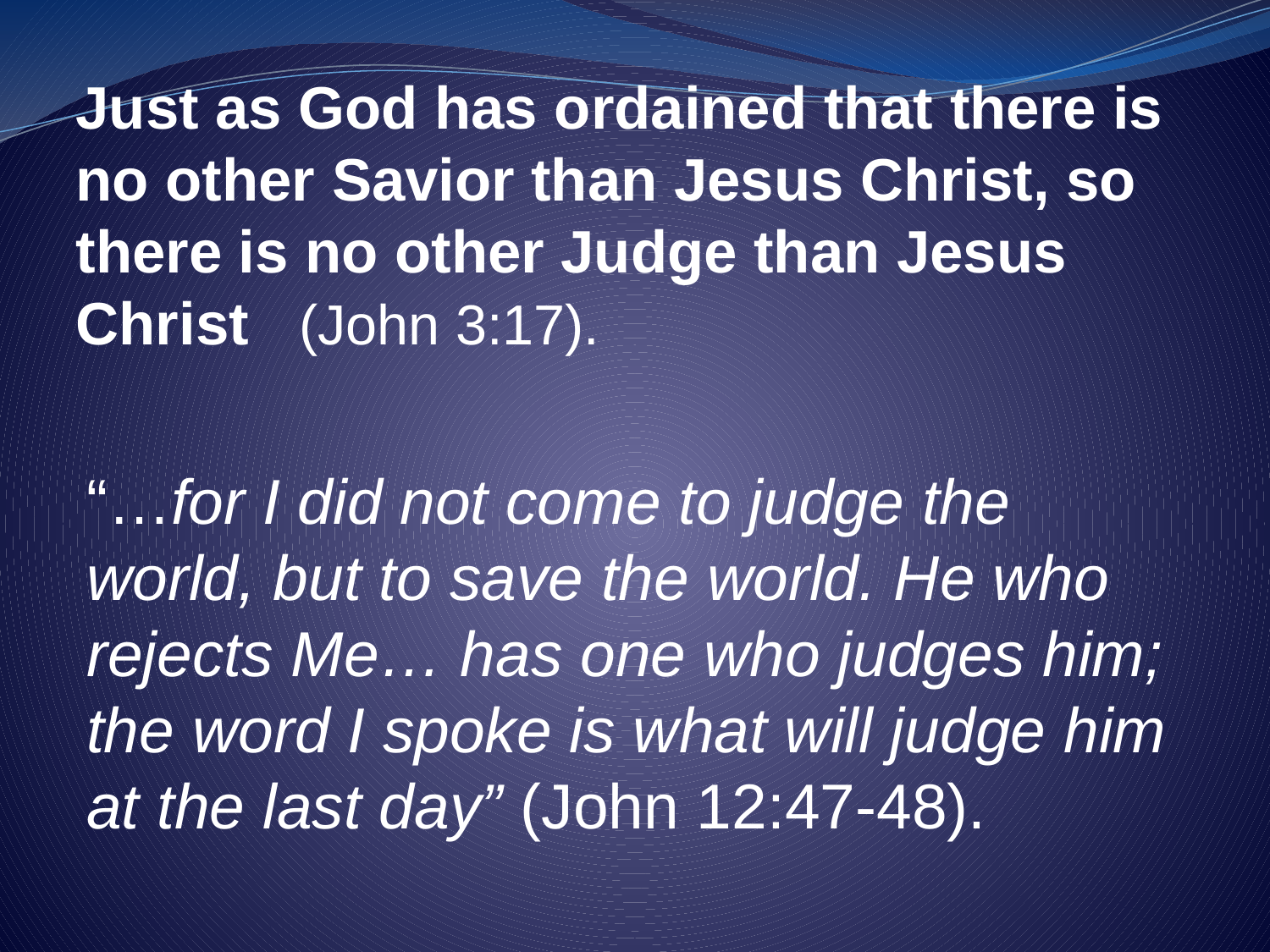

Just as God has ordained that there is no other Savior than Jesus Christ, so there is no other Judge than Jesus Christ   (John 3:17).
“…for I did not come to judge the world, but to save the world. He who rejects Me… has one who judges him; the word I spoke is what will judge him at the last day” (John 12:47-48).